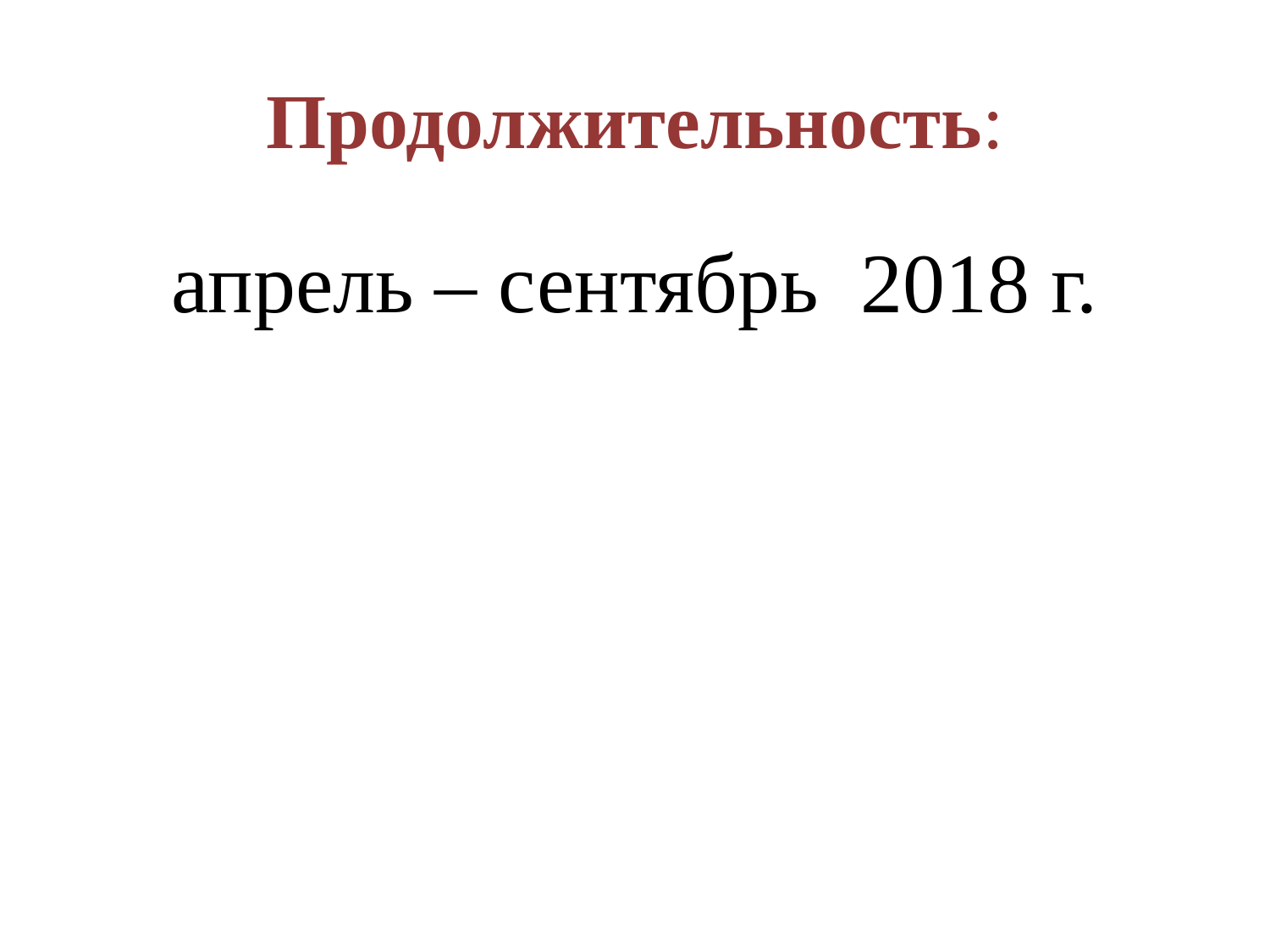

# Продолжительность:
апрель – сентябрь  2018 г.